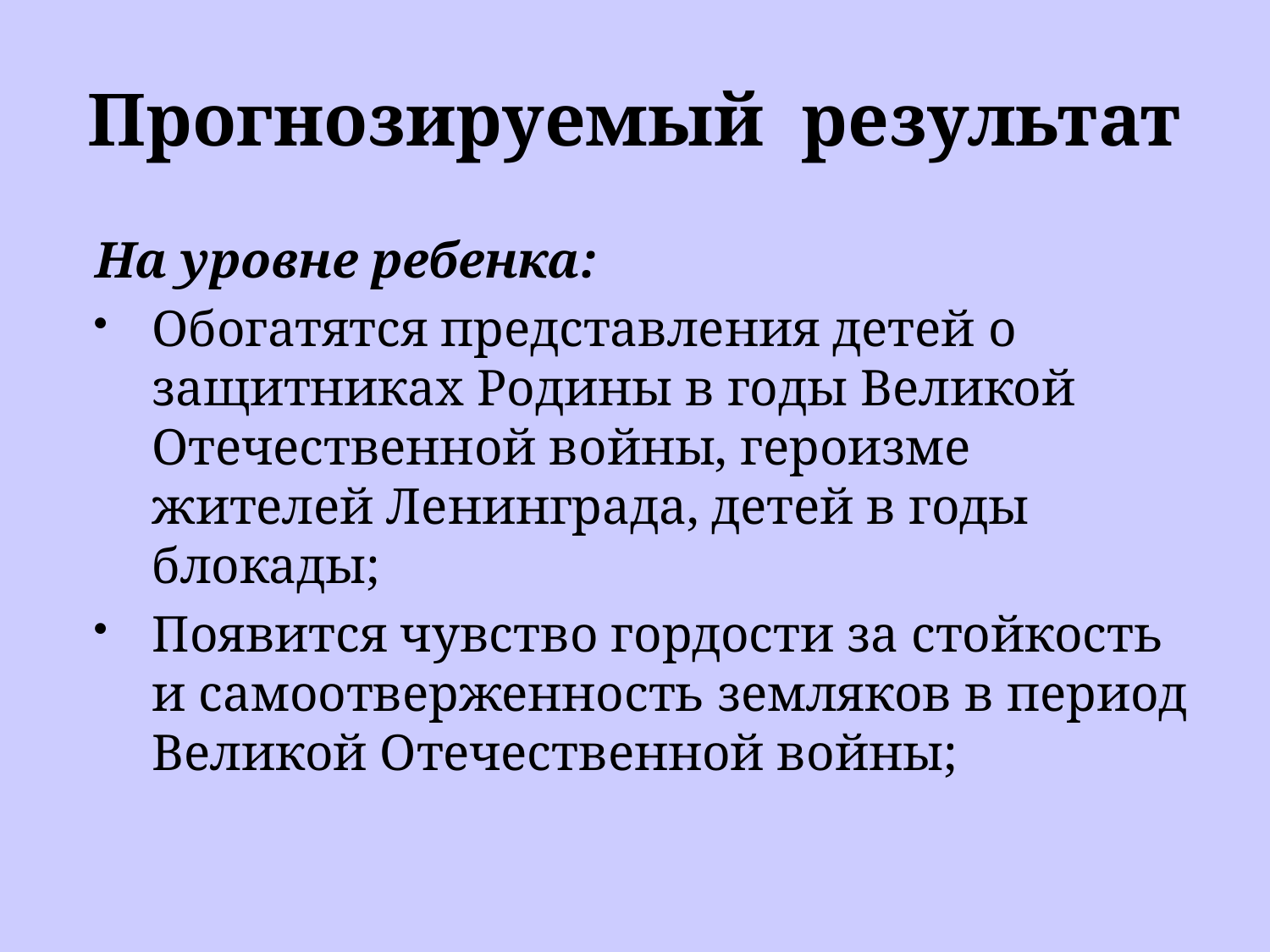

# Прогнозируемый  результат
На уровне ребенка:
Обогатятся представления детей о защитниках Родины в годы Великой Отечественной войны, героизме жителей Ленинграда, детей в годы блокады;
Появится чувство гордости за стойкость и самоотверженность земляков в период Великой Отечественной войны;